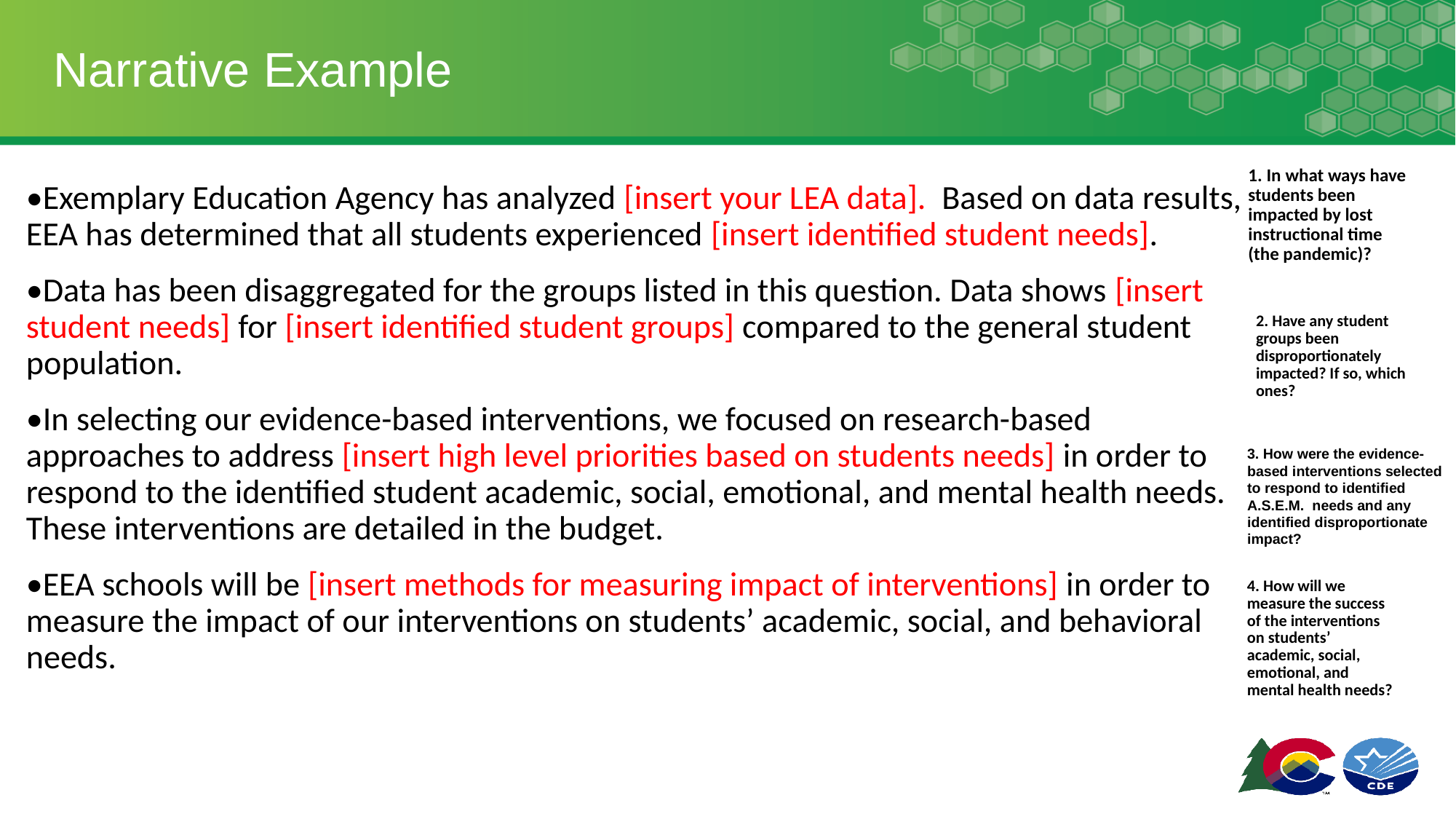

# Narrative Example
1. In what ways have students been impacted by lost instructional time (the pandemic)?
•Exemplary Education Agency has analyzed [insert your LEA data].  Based on data results, EEA has determined that all students experienced [insert identified student needs].
•Data has been disaggregated for the groups listed in this question. Data shows [insert student needs] for [insert identified student groups] compared to the general student population.
•In selecting our evidence-based interventions, we focused on research-based approaches to address [insert high level priorities based on students needs] in order to respond to the identified student academic, social, emotional, and mental health needs. These interventions are detailed in the budget.
•EEA schools will be [insert methods for measuring impact of interventions] in order to measure the impact of our interventions on students’ academic, social, and behavioral needs.

2. Have any student groups been disproportionately impacted? If so, which ones?

3. How were the evidence-based interventions selected to respond to identified A.S.E.M.  needs and any identified disproportionate impact?

4. How will we measure the success of the interventions on students’ academic, social, emotional, and mental health needs?